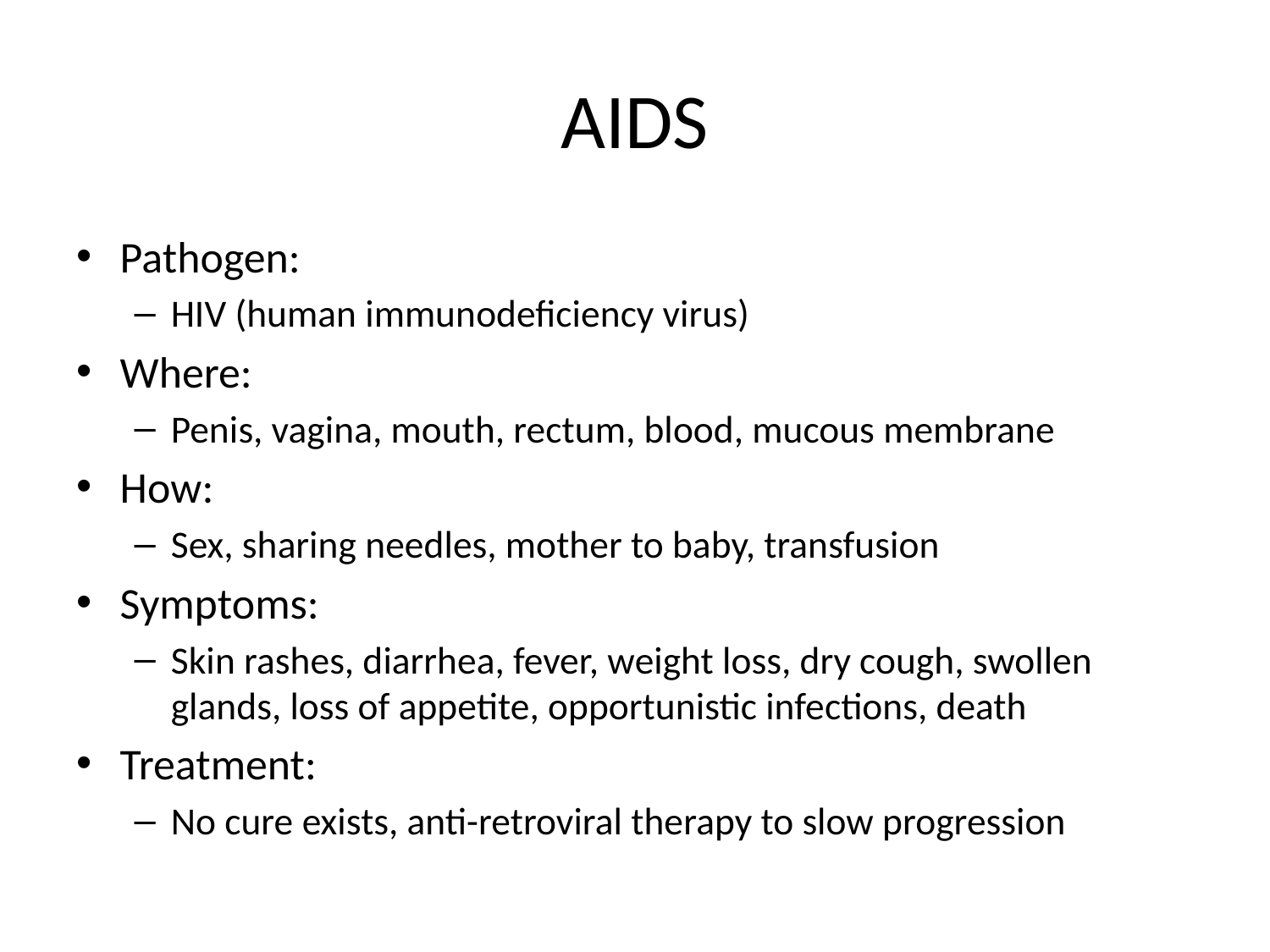

# AIDS
Pathogen:
HIV (human immunodeficiency virus)
Where:
Penis, vagina, mouth, rectum, blood, mucous membrane
How:
Sex, sharing needles, mother to baby, transfusion
Symptoms:
Skin rashes, diarrhea, fever, weight loss, dry cough, swollen glands, loss of appetite, opportunistic infections, death
Treatment:
No cure exists, anti-retroviral therapy to slow progression